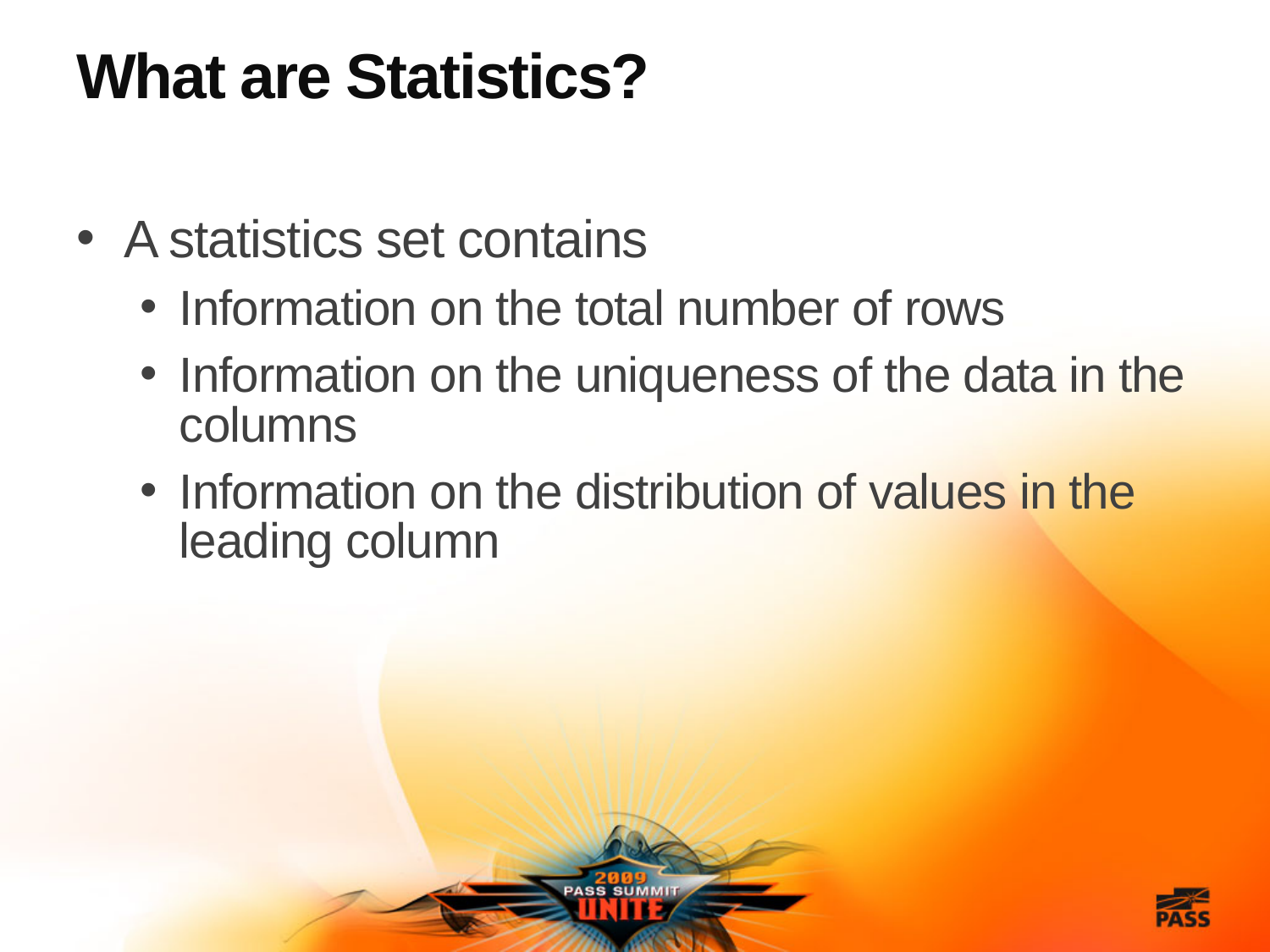

# What are Statistics?
A statistics set contains
Information on the total number of rows
Information on the uniqueness of the data in the columns
Information on the distribution of values in the leading column